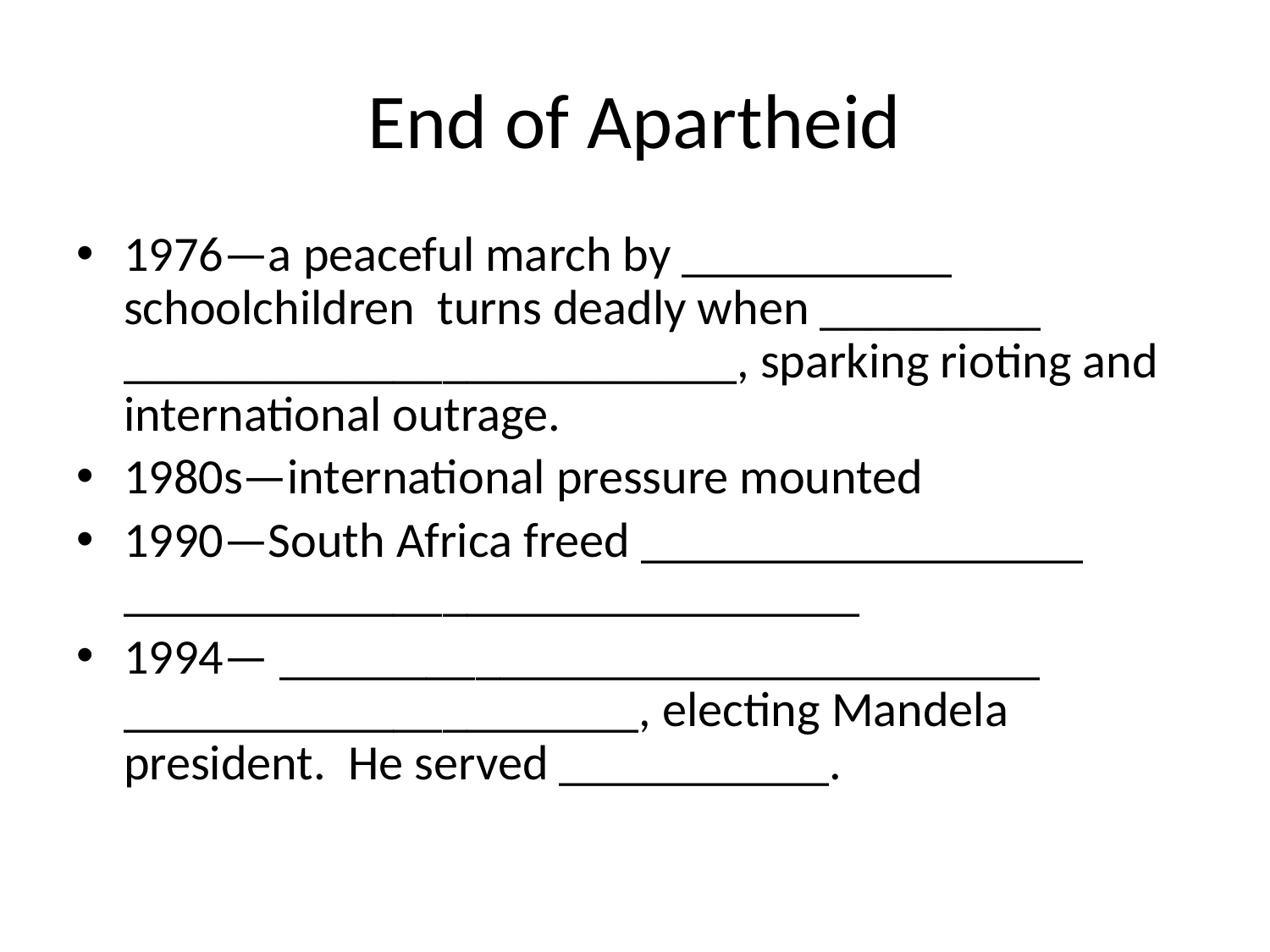

# End of Apartheid
1976—a peaceful march by ___________ schoolchildren  turns deadly when _________ _________________________, sparking rioting and international outrage.
1980s—international pressure mounted
1990—South Africa freed __________________ ______________________________
1994— _______________________________ _____________________, electing Mandela president.  He served ___________.